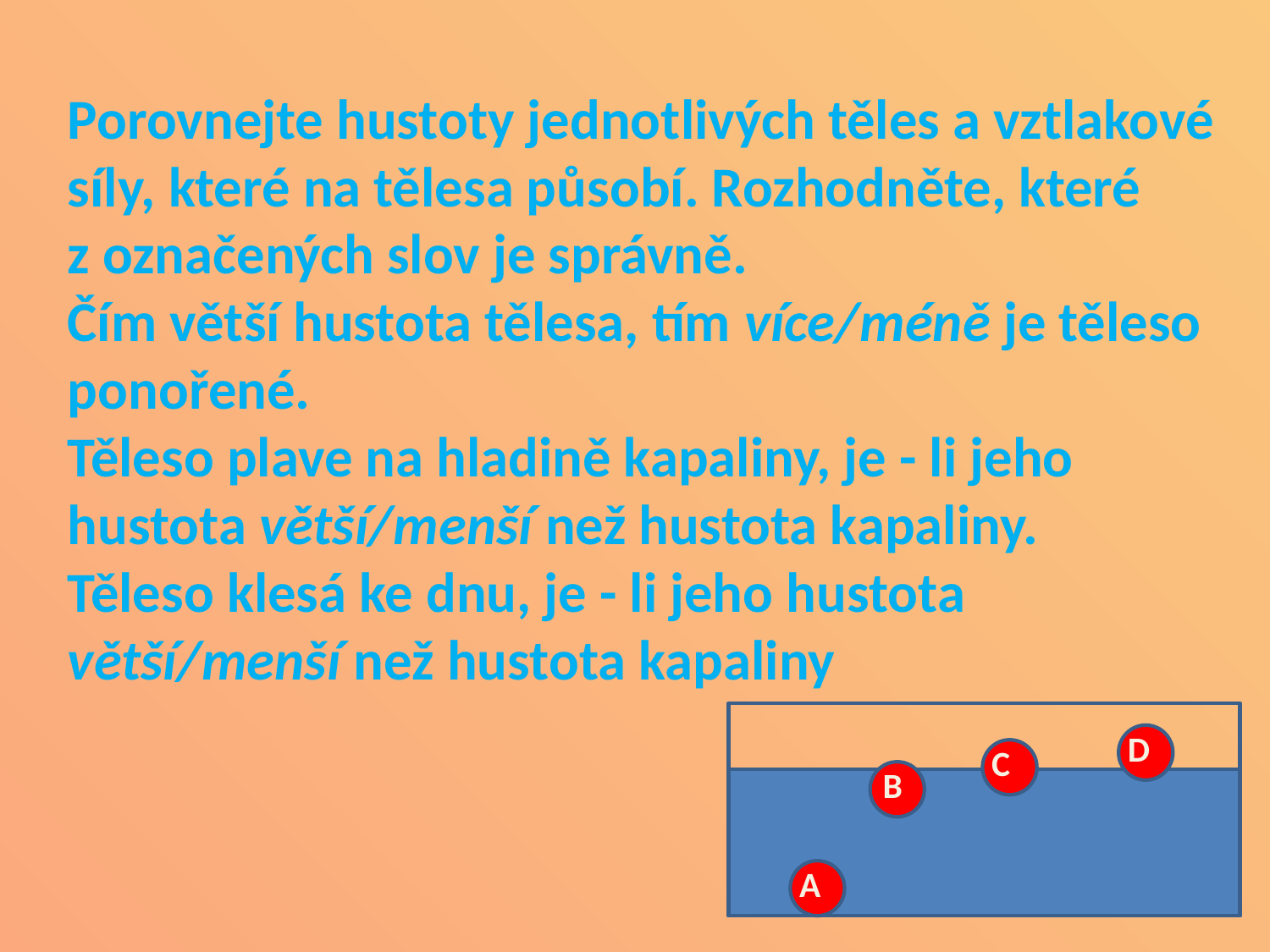

Porovnejte hustoty jednotlivých těles a vztlakové síly, které na tělesa působí. Rozhodněte, které z označených slov je správně.
Čím větší hustota tělesa, tím více/méně je těleso ponořené.
Těleso plave na hladině kapaliny, je - li jeho hustota větší/menší než hustota kapaliny.
Těleso klesá ke dnu, je - li jeho hustota větší/menší než hustota kapaliny

D
C
B
A